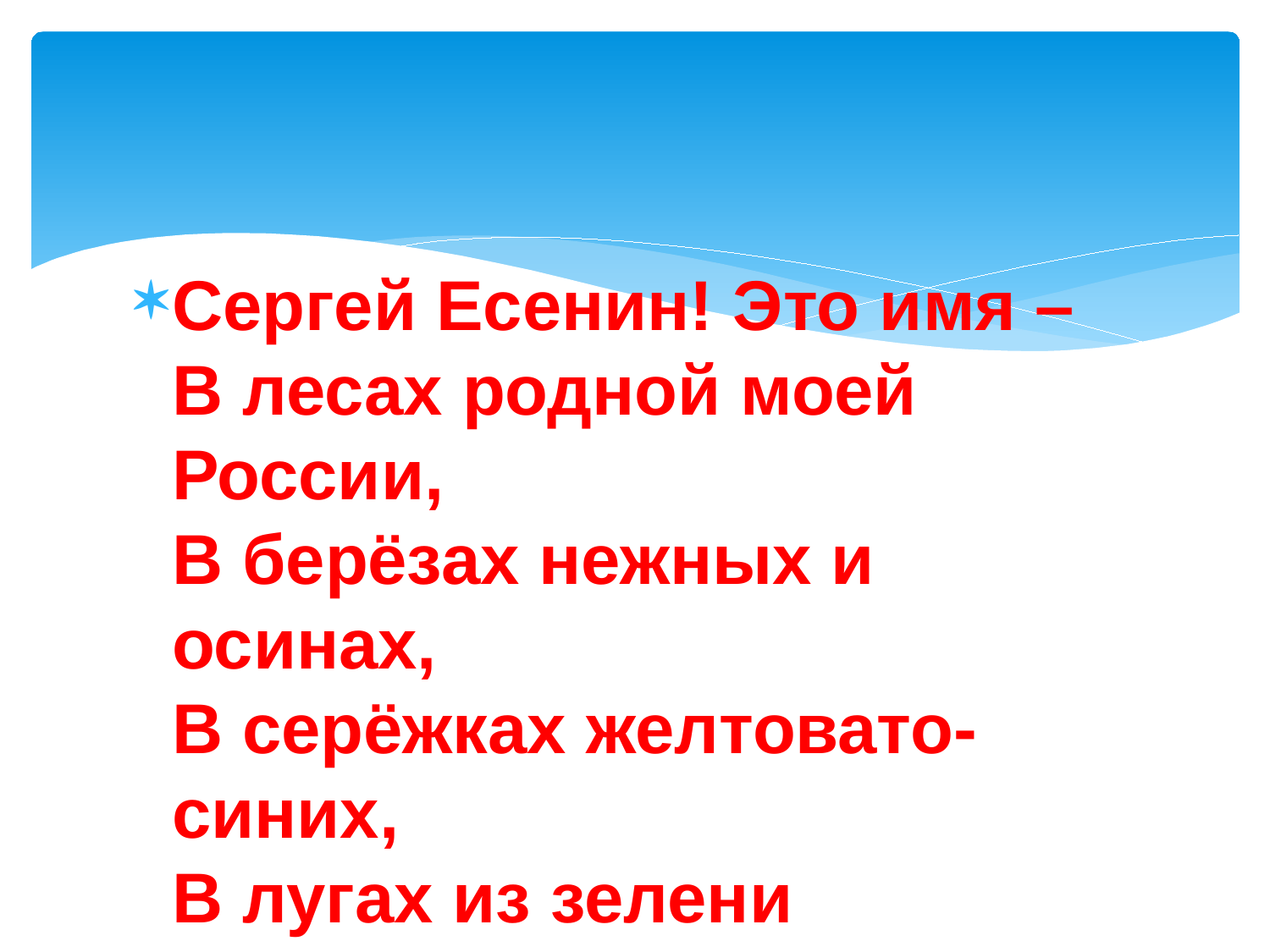

#

Сергей Есенин! Это имя –
В лесах родной моей России,
В берёзах нежных и осинах,
В серёжках желтовато-синих,
В лугах из зелени весенней,
В твоих стихах, Сергей Есенин!